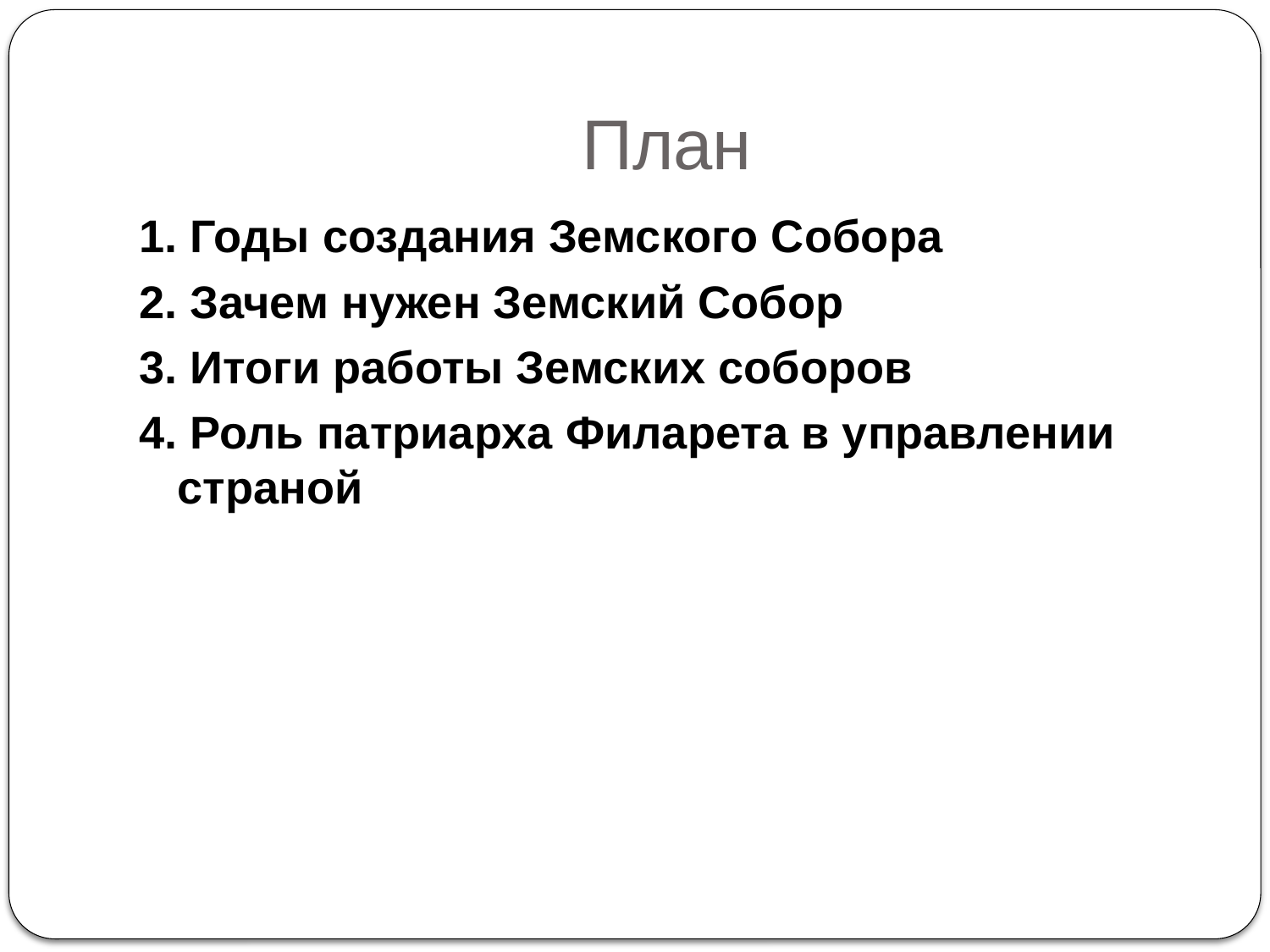

# План
1. Годы создания Земского Собора
2. Зачем нужен Земский Собор
3. Итоги работы Земских соборов
4. Роль патриарха Филарета в управлении страной